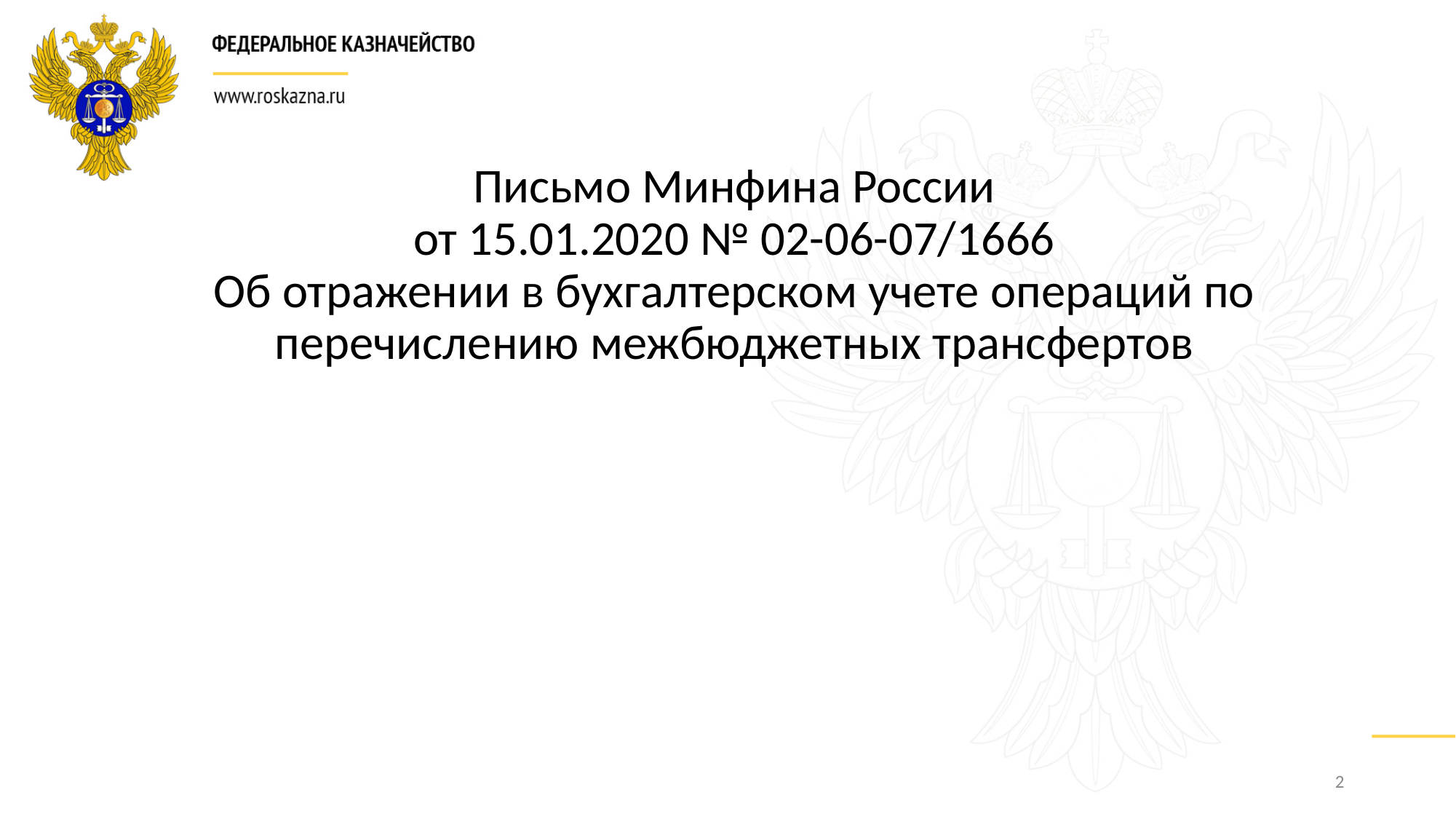

# Письмо Минфина России от 15.01.2020 № 02-06-07/1666 Об отражении в бухгалтерском учете операций по перечислению межбюджетных трансфертов

2